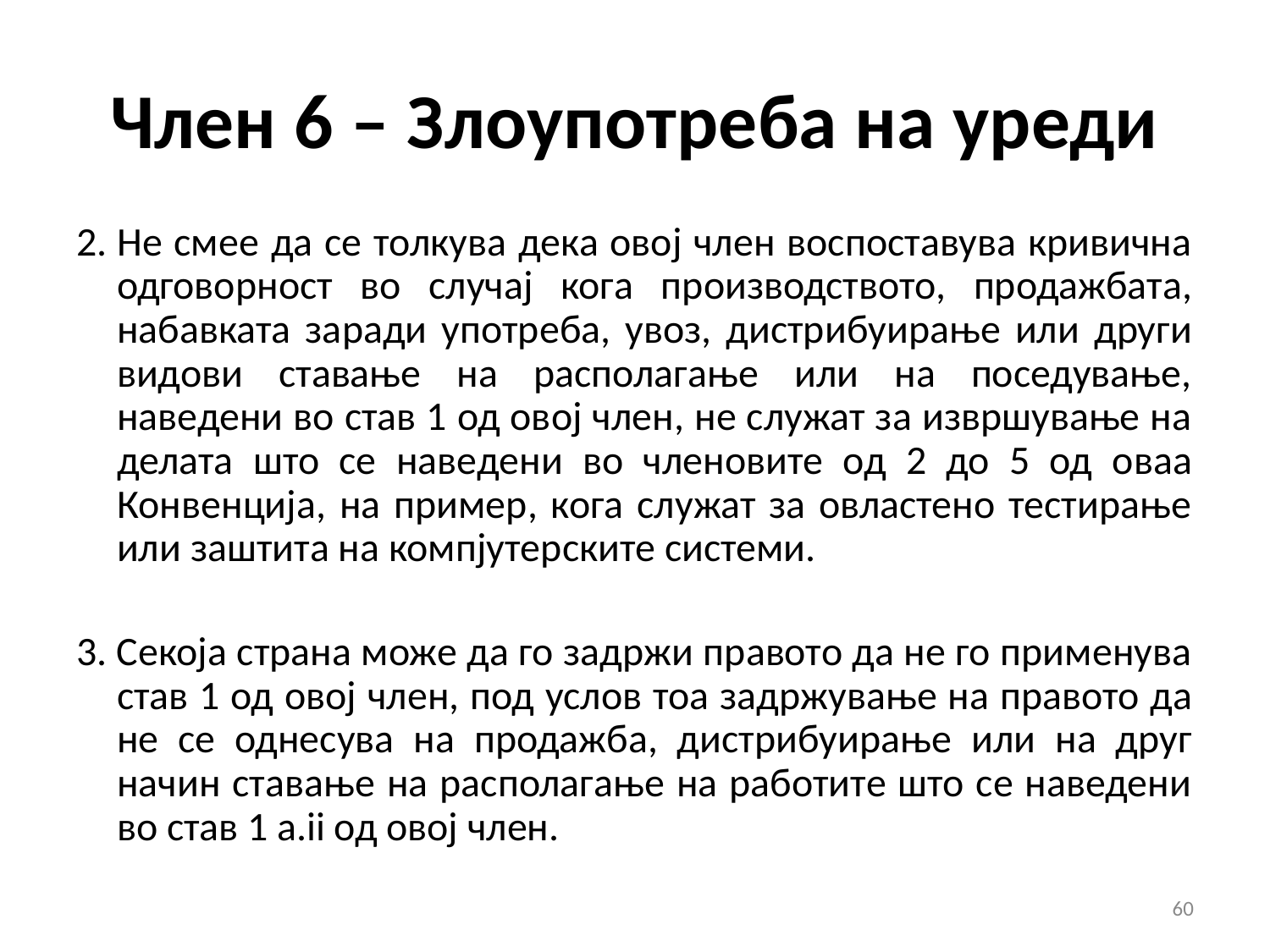

# Член 6 – Злоупотреба на уреди
2.	Не смее да се толкува дека овој член воспоставува кривична одговорност во случај кога производството, продажбата, набавката заради употреба, увоз, дистрибуирање или други видови ставање на располагање или на поседување, наведени во став 1 од овој член, не служат за извршување на делата што се наведени во членовите од 2 до 5 од оваа Конвенција, на пример, кога служат за овластено тестирање или заштита на компјутерските системи.

3. Секоја страна може да го задржи правото да не го применува став 1 од овој член, под услов тоа задржување на правото да не се однесува на продажба, дистрибуирање или на друг начин ставање на располагање на работите што се наведени во став 1 a.ii од овој член.
60